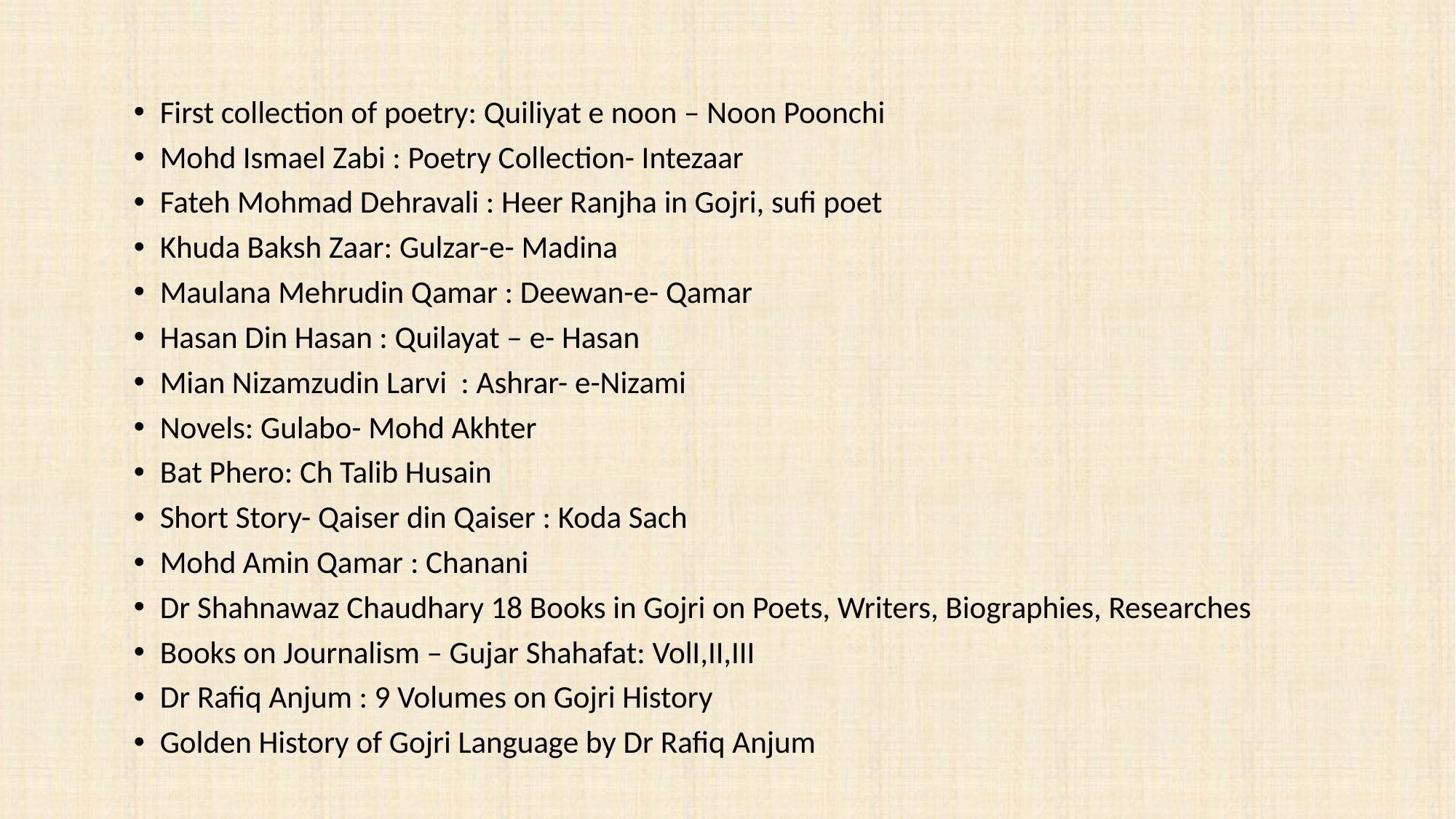

First collection of poetry: Quiliyat e noon – Noon Poonchi
Mohd Ismael Zabi : Poetry Collection- Intezaar
Fateh Mohmad Dehravali : Heer Ranjha in Gojri, sufi poet
Khuda Baksh Zaar: Gulzar-e- Madina
Maulana Mehrudin Qamar : Deewan-e- Qamar
Hasan Din Hasan : Quilayat – e- Hasan
Mian Nizamzudin Larvi  : Ashrar- e-Nizami
Novels: Gulabo- Mohd Akhter
Bat Phero: Ch Talib Husain
Short Story- Qaiser din Qaiser : Koda Sach
Mohd Amin Qamar : Chanani
Dr Shahnawaz Chaudhary 18 Books in Gojri on Poets, Writers, Biographies, Researches
Books on Journalism – Gujar Shahafat: VolI,II,III
Dr Rafiq Anjum : 9 Volumes on Gojri History
Golden History of Gojri Language by Dr Rafiq Anjum